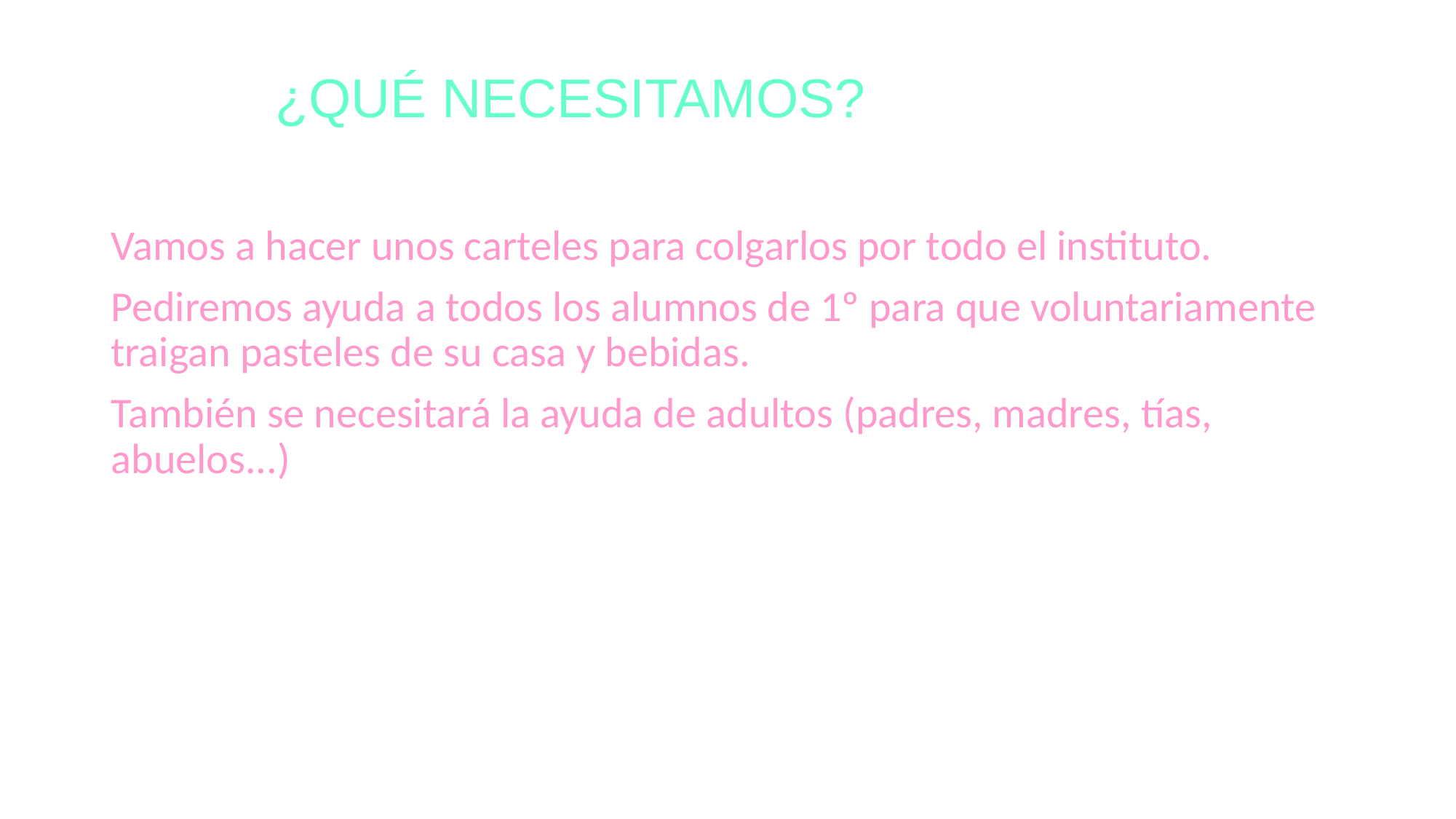

# ¿QUÉ NECESITAMOS?
Vamos a hacer unos carteles para colgarlos por todo el instituto.
Pediremos ayuda a todos los alumnos de 1º para que voluntariamente traigan pasteles de su casa y bebidas.
También se necesitará la ayuda de adultos (padres, madres, tías, abuelos...)